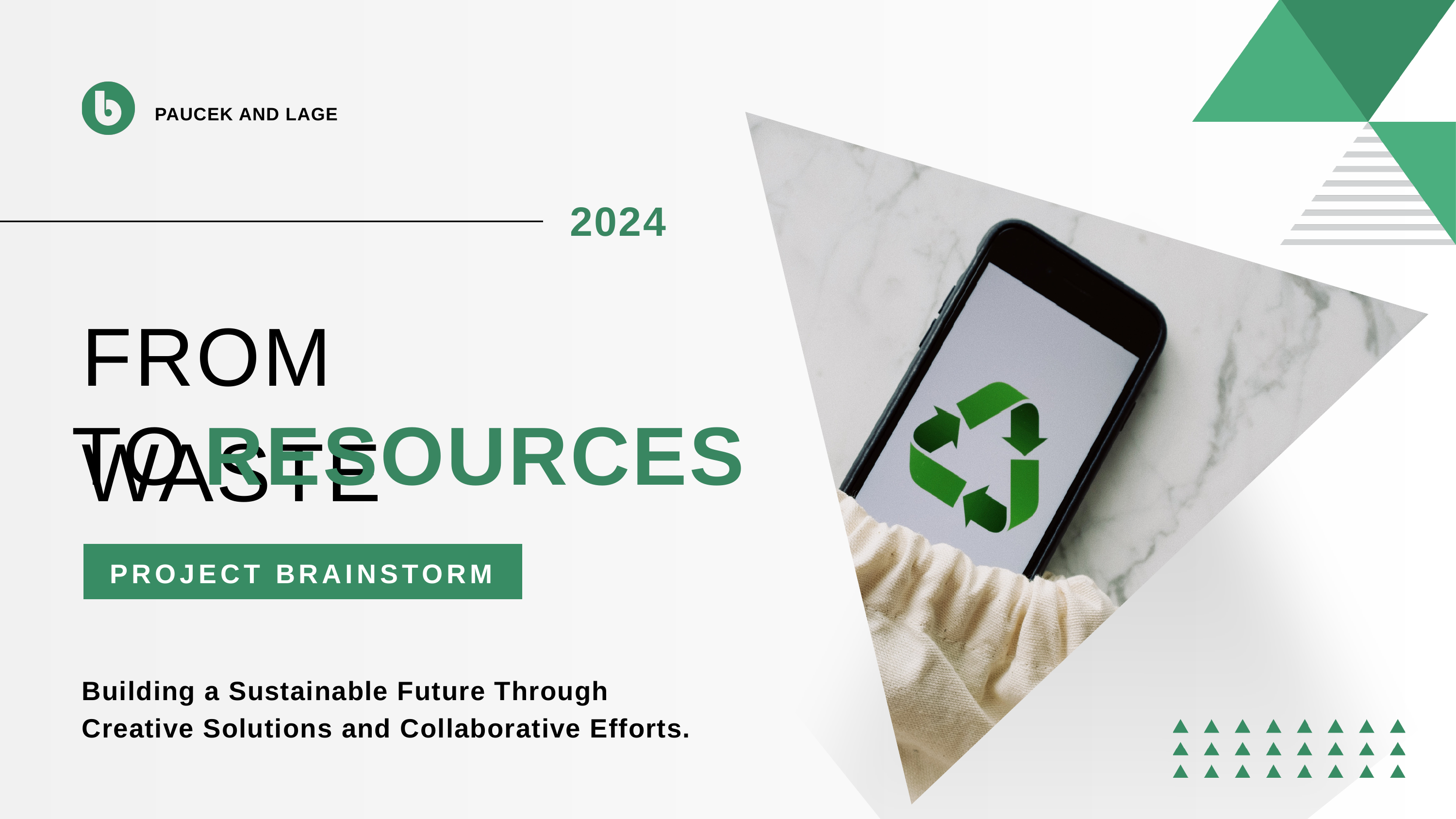

PAUCEK AND LAGE

2024

FROM WASTE
TO
RESOURCES

PROJECT BRAINSTORM
Building a Sustainable Future Through Creative Solutions and Collaborative Efforts.